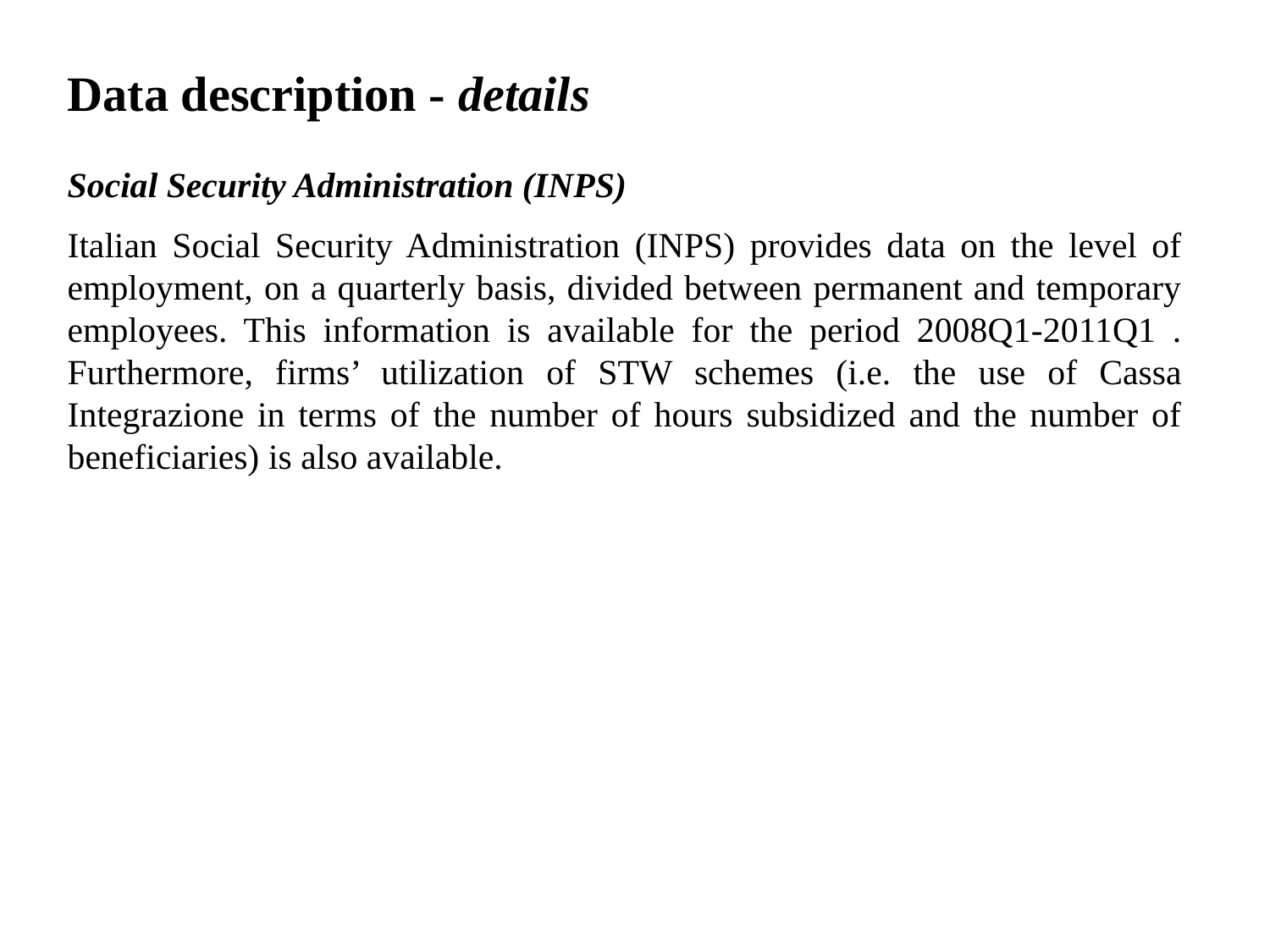

Data description - details
Social Security Administration (INPS)
Italian Social Security Administration (INPS) provides data on the level of employment, on a quarterly basis, divided between permanent and temporary employees. This information is available for the period 2008Q1-2011Q1 . Furthermore, firms’ utilization of STW schemes (i.e. the use of Cassa Integrazione in terms of the number of hours subsidized and the number of beneficiaries) is also available.